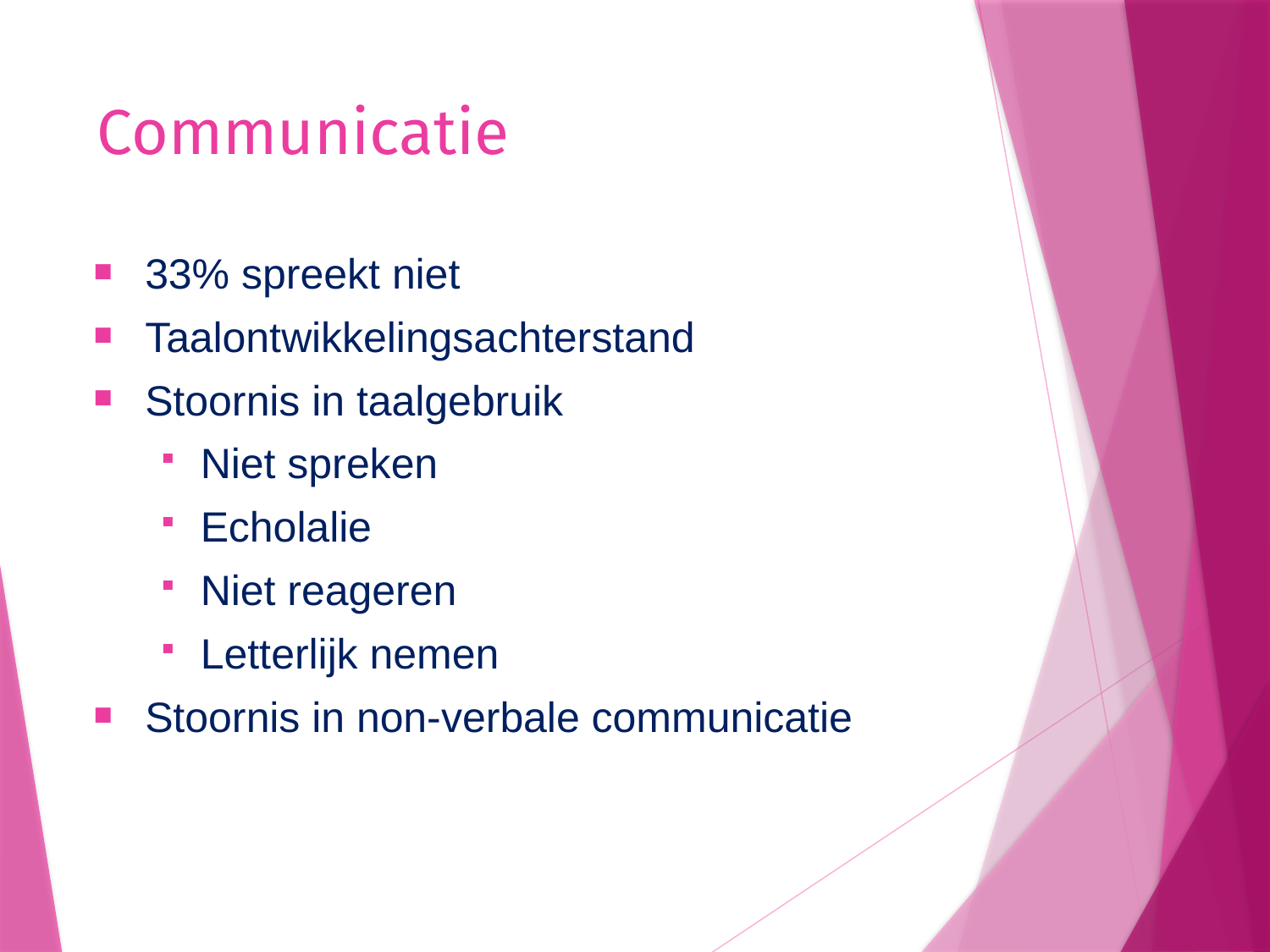

# Communicatie
33% spreekt niet
Taalontwikkelingsachterstand
Stoornis in taalgebruik
Niet spreken
Echolalie
Niet reageren
Letterlijk nemen
Stoornis in non-verbale communicatie